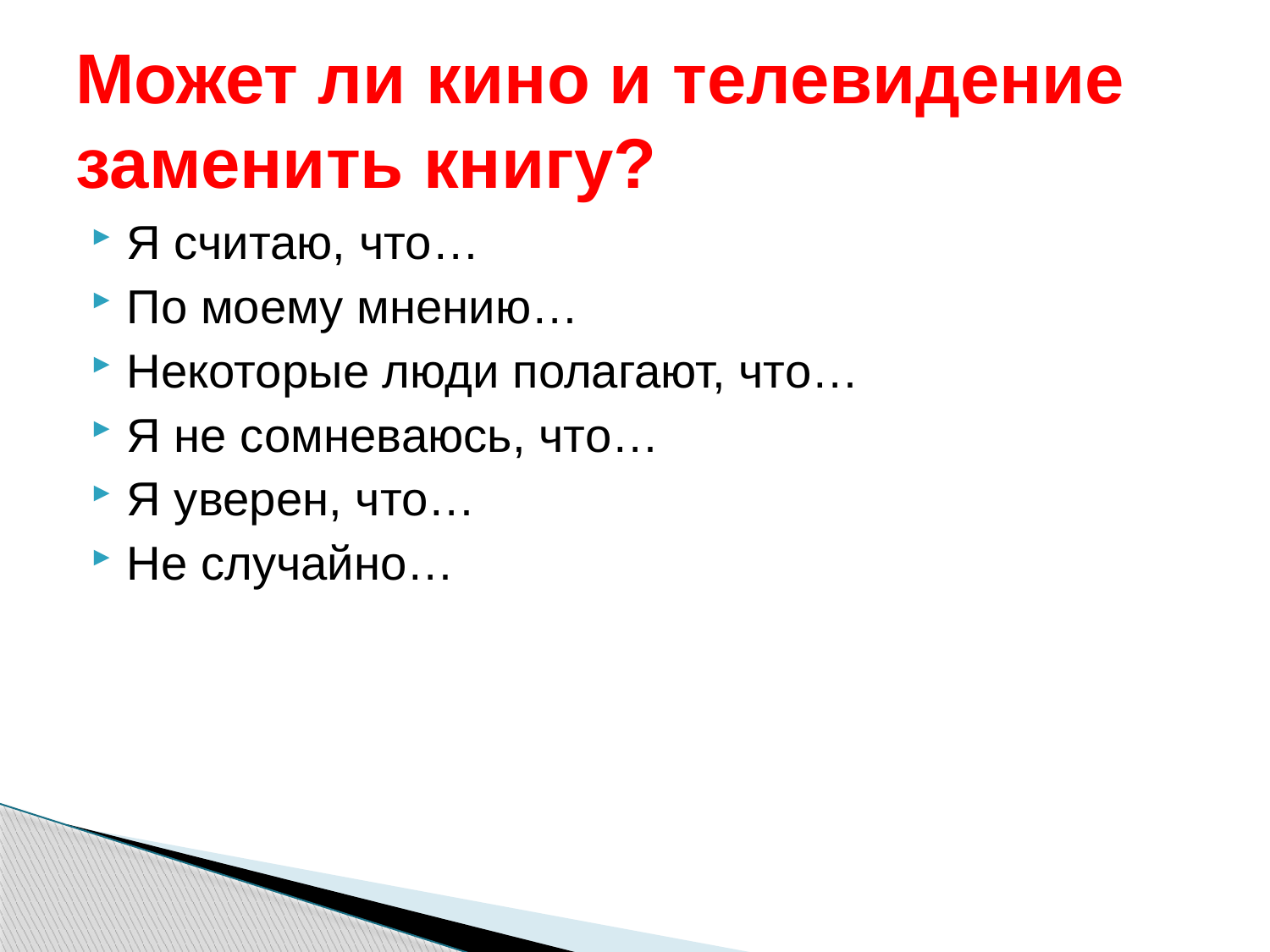

# Может ли кино и телевидение заменить книгу?
Я считаю, что…
По моему мнению…
Некоторые люди полагают, что…
Я не сомневаюсь, что…
Я уверен, что…
Не случайно…